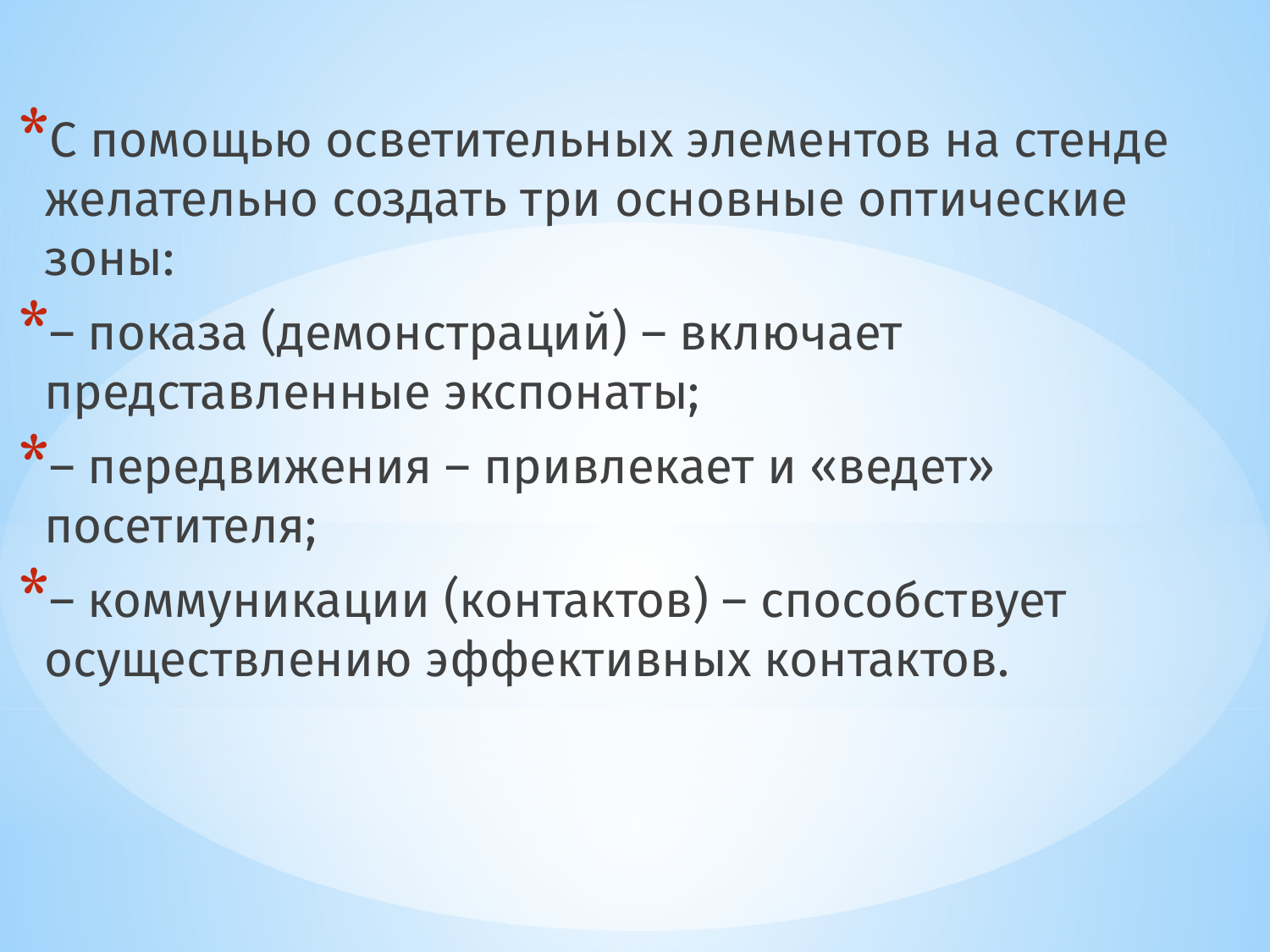

С помощью осветительных элементов на стенде желательно создать три основные оптические зоны:
– показа (демонстраций) – включает представленные экспонаты;
– передвижения – привлекает и «ведет» посетителя;
– коммуникации (контактов) – способствует осуществлению эффективных контактов.

#